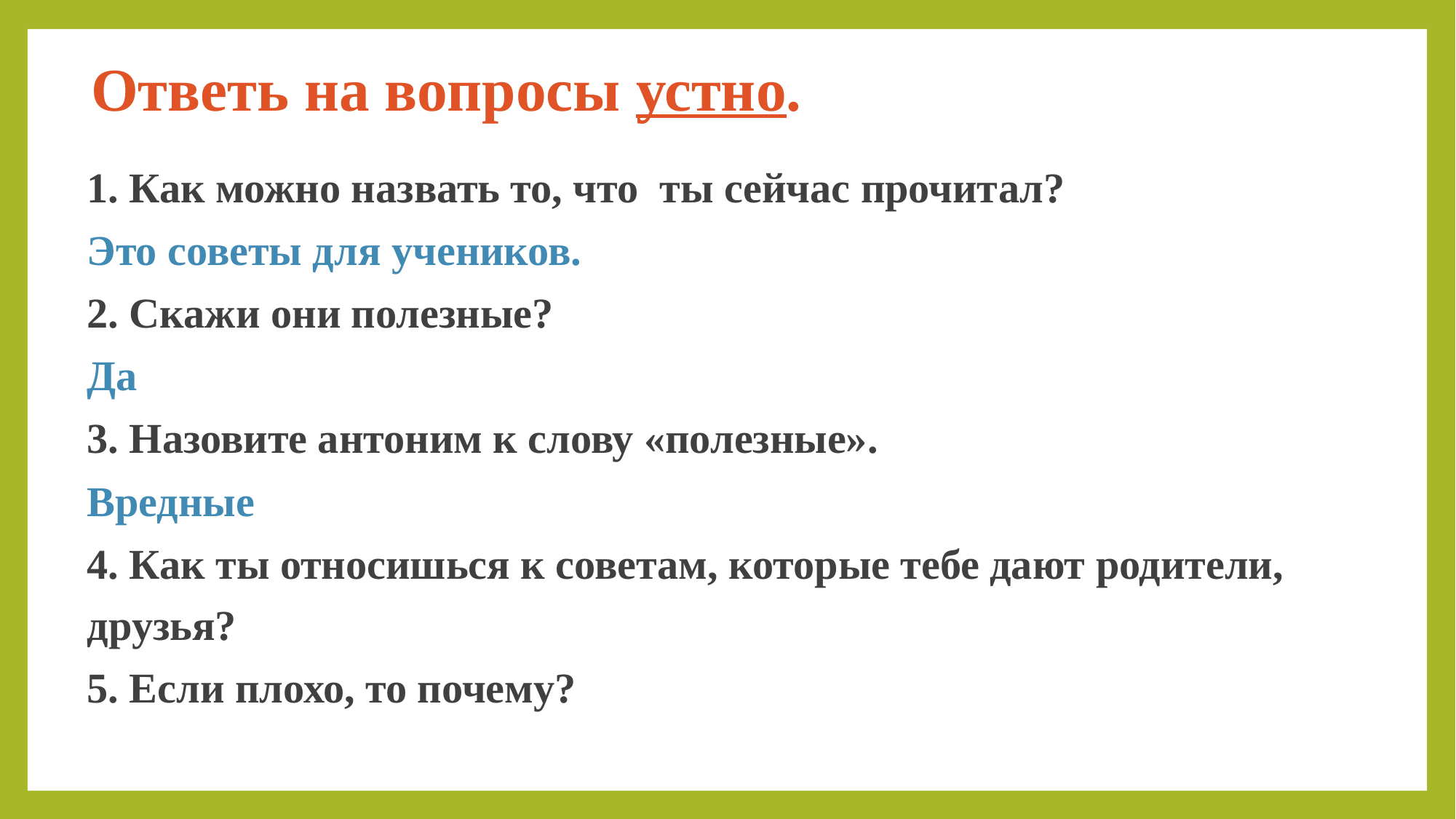

Ответь на вопросы устно.
1. Как можно назвать то, что  ты сейчас прочитал?
Это советы для учеников.
2. Скажи они полезные?
Да
3. Назовите антоним к слову «полезные».
Вредные
4. Как ты относишься к советам, которые тебе дают родители, друзья?
5. Если плохо, то почему?